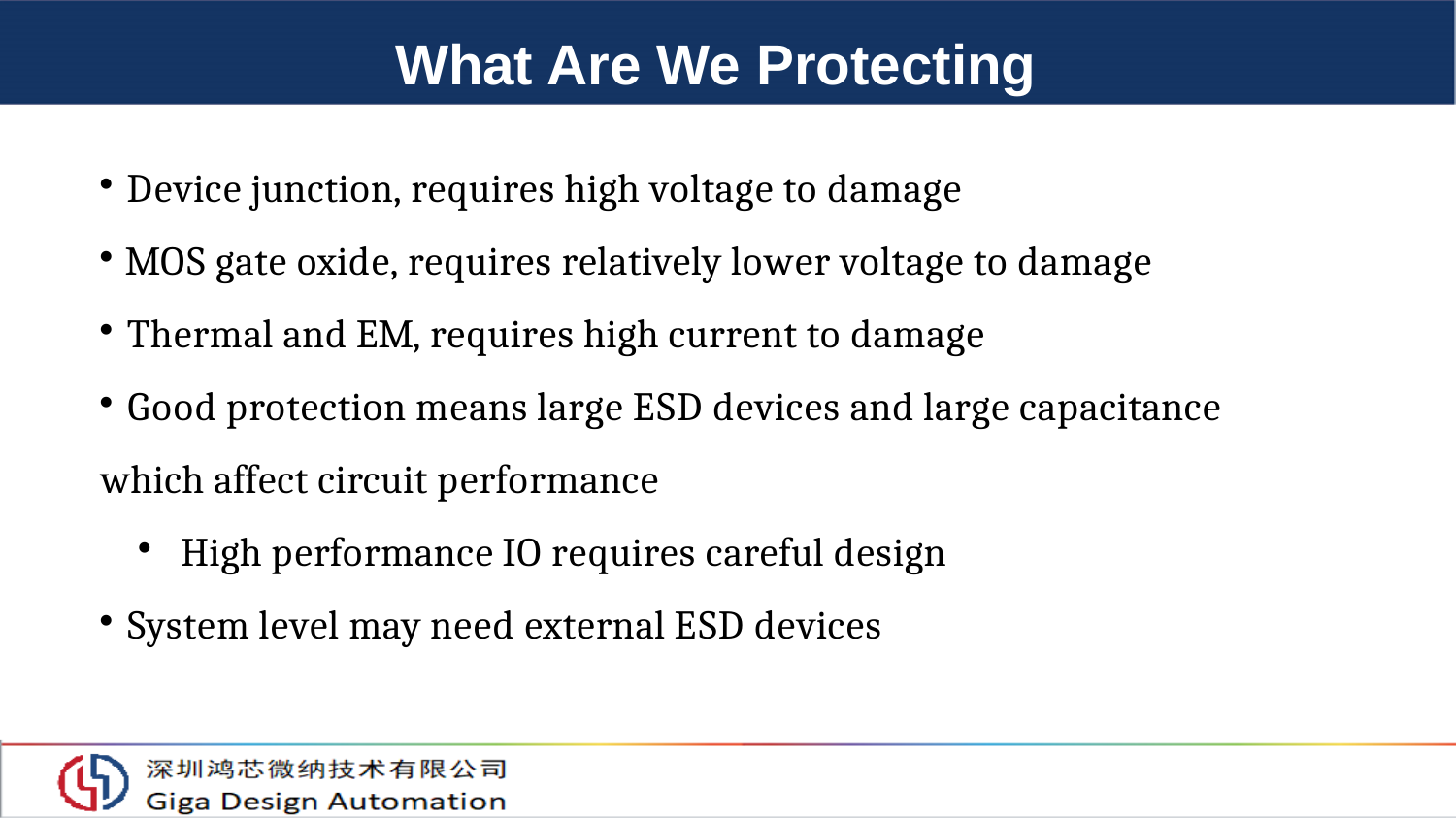

What Are We Protecting
 Device junction, requires high voltage to damage
 MOS gate oxide, requires relatively lower voltage to damage
 Thermal and EM, requires high current to damage
 Good protection means large ESD devices and large capacitance which affect circuit performance
 High performance IO requires careful design
 System level may need external ESD devices